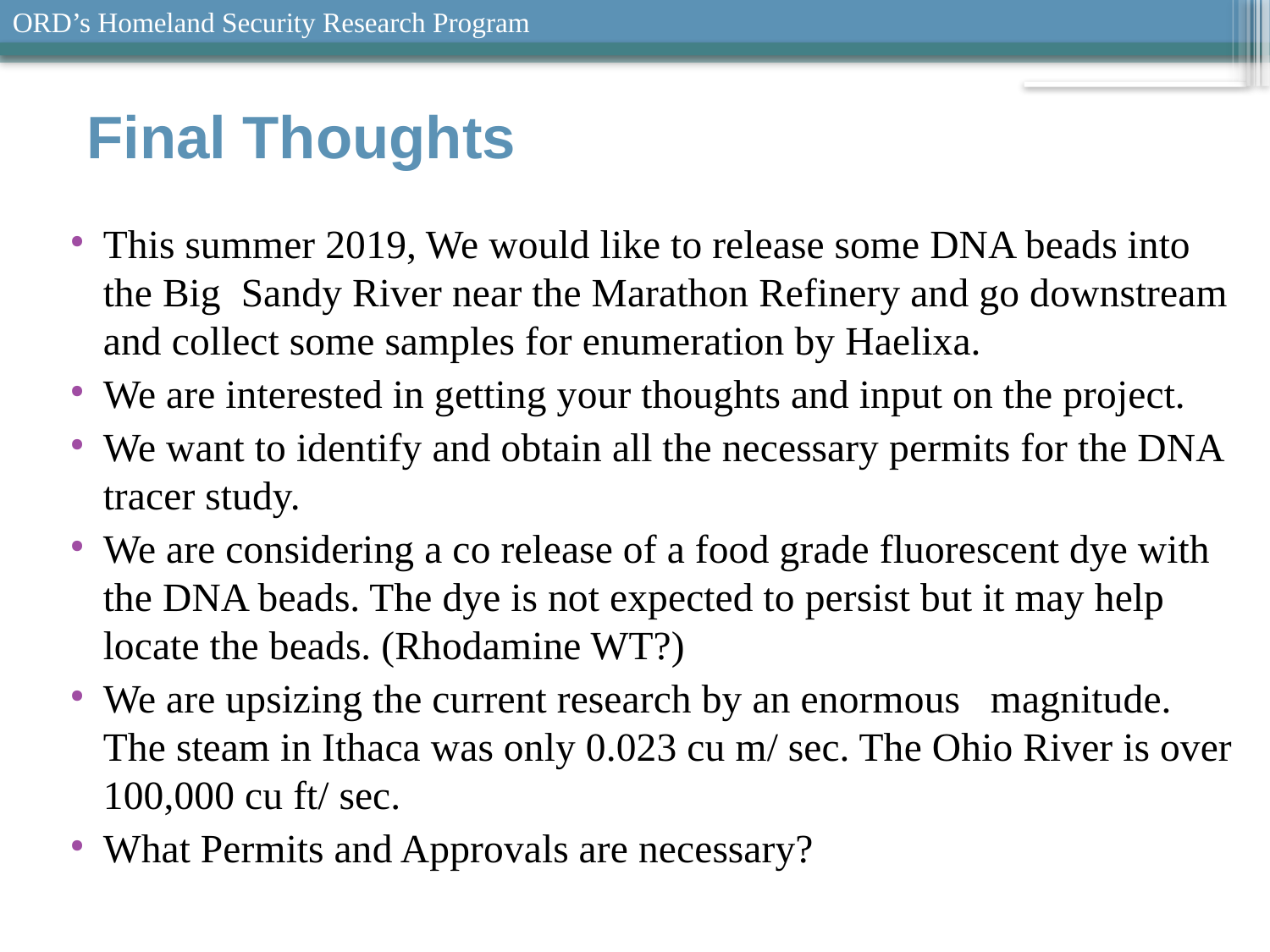

# Final Thoughts
This summer 2019, We would like to release some DNA beads into the Big  Sandy River near the Marathon Refinery and go downstream and collect some samples for enumeration by Haelixa.
We are interested in getting your thoughts and input on the project.
We want to identify and obtain all the necessary permits for the DNA tracer study.
We are considering a co release of a food grade fluorescent dye with the DNA beads. The dye is not expected to persist but it may help locate the beads. (Rhodamine WT?)
We are upsizing the current research by an enormous   magnitude. The steam in Ithaca was only 0.023 cu m/ sec. The Ohio River is over 100,000 cu ft/ sec.
What Permits and Approvals are necessary?